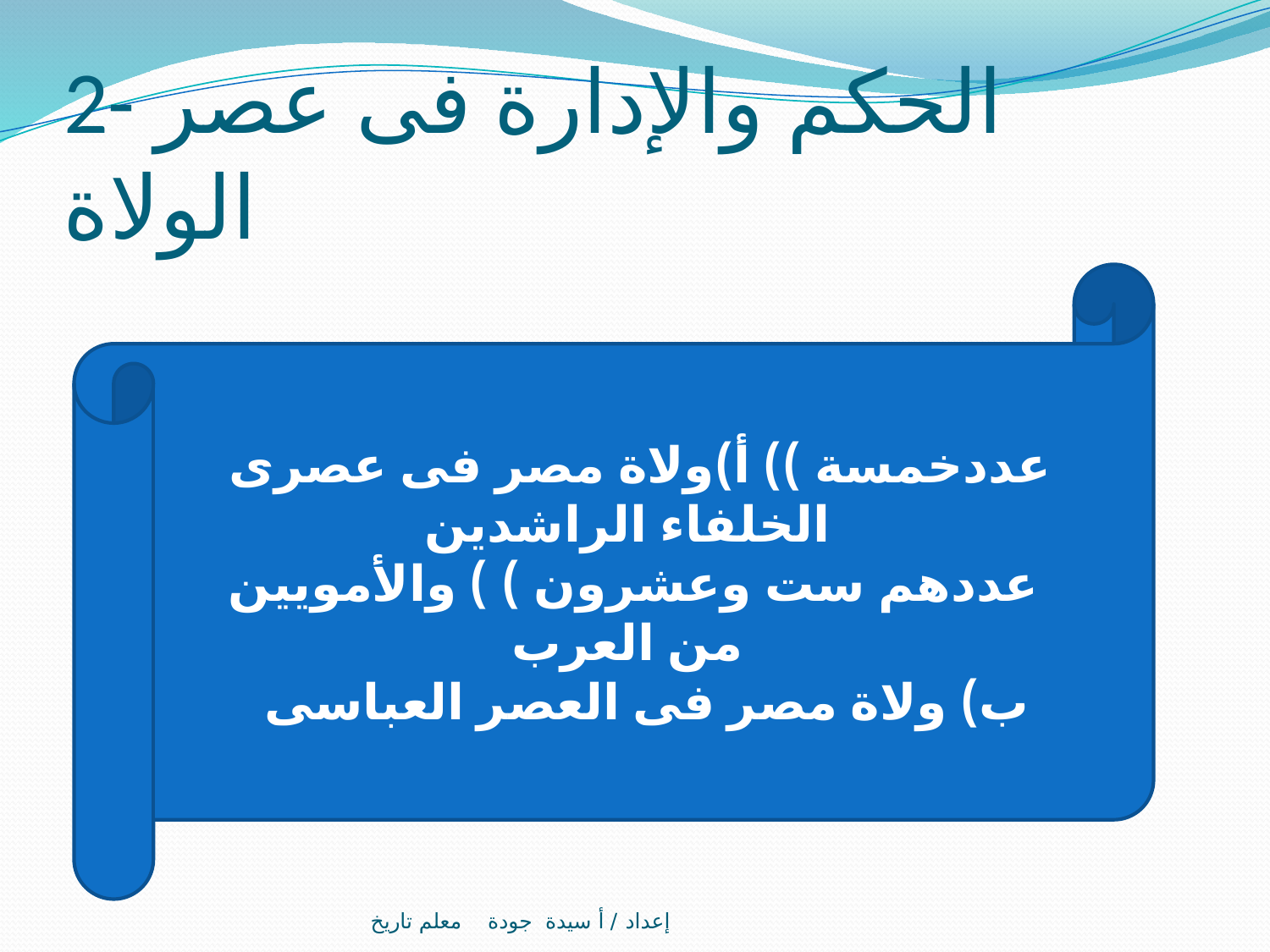

# 2- الحكم والإدارة فى عصر الولاة
 عددخمسة )) أ)ولاة مصر فى عصرى الخلفاء الراشدين
 عددهم ست وعشرون ) ) والأمويين
من العرب
   ب) ولاة مصر فى العصر العباسى
إعداد / أ سيدة  جودة    معلم تاريخ